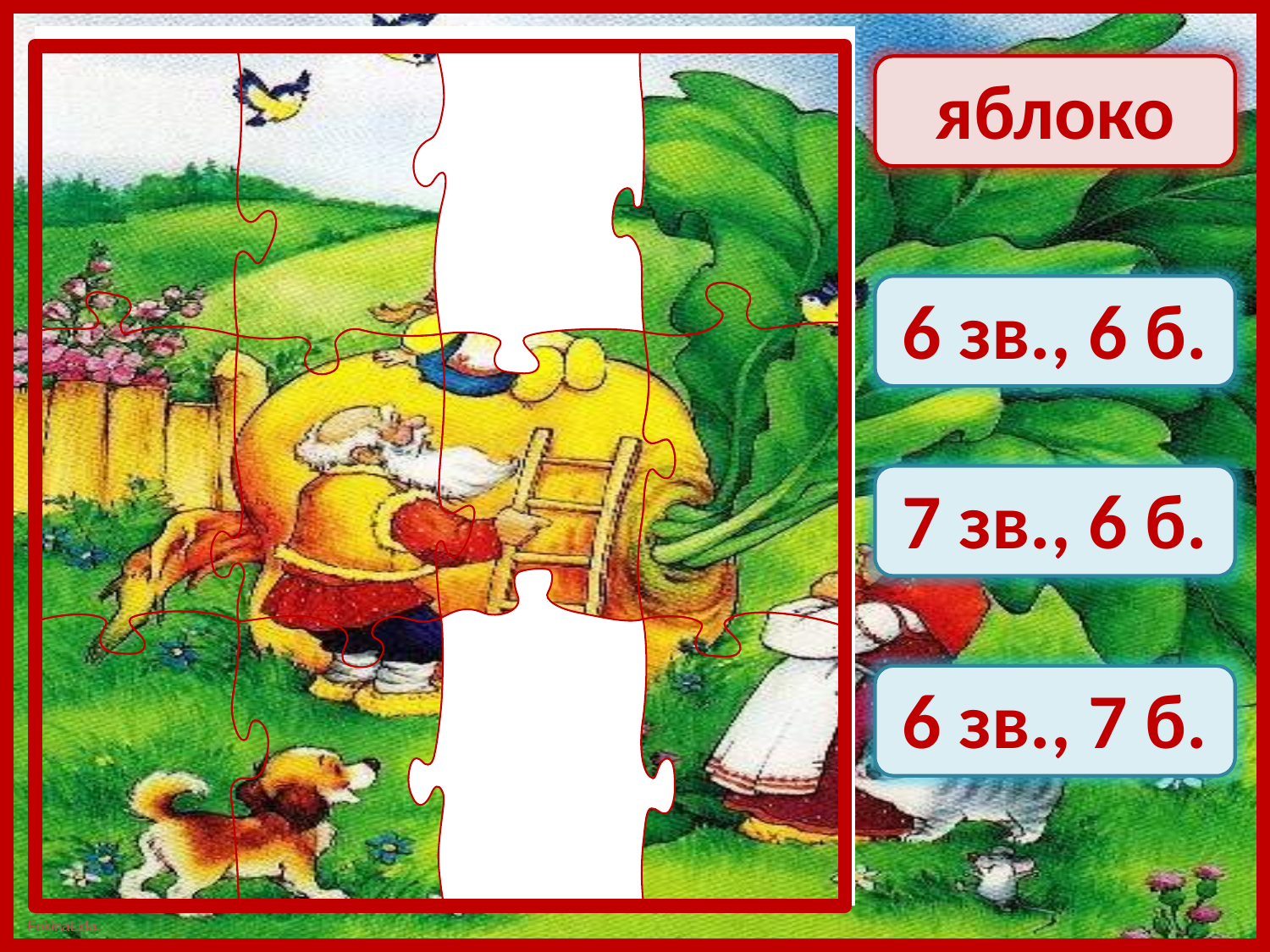

яблоко
6 зв., 6 б.

7 зв., 6 б.

6 зв., 7 б.